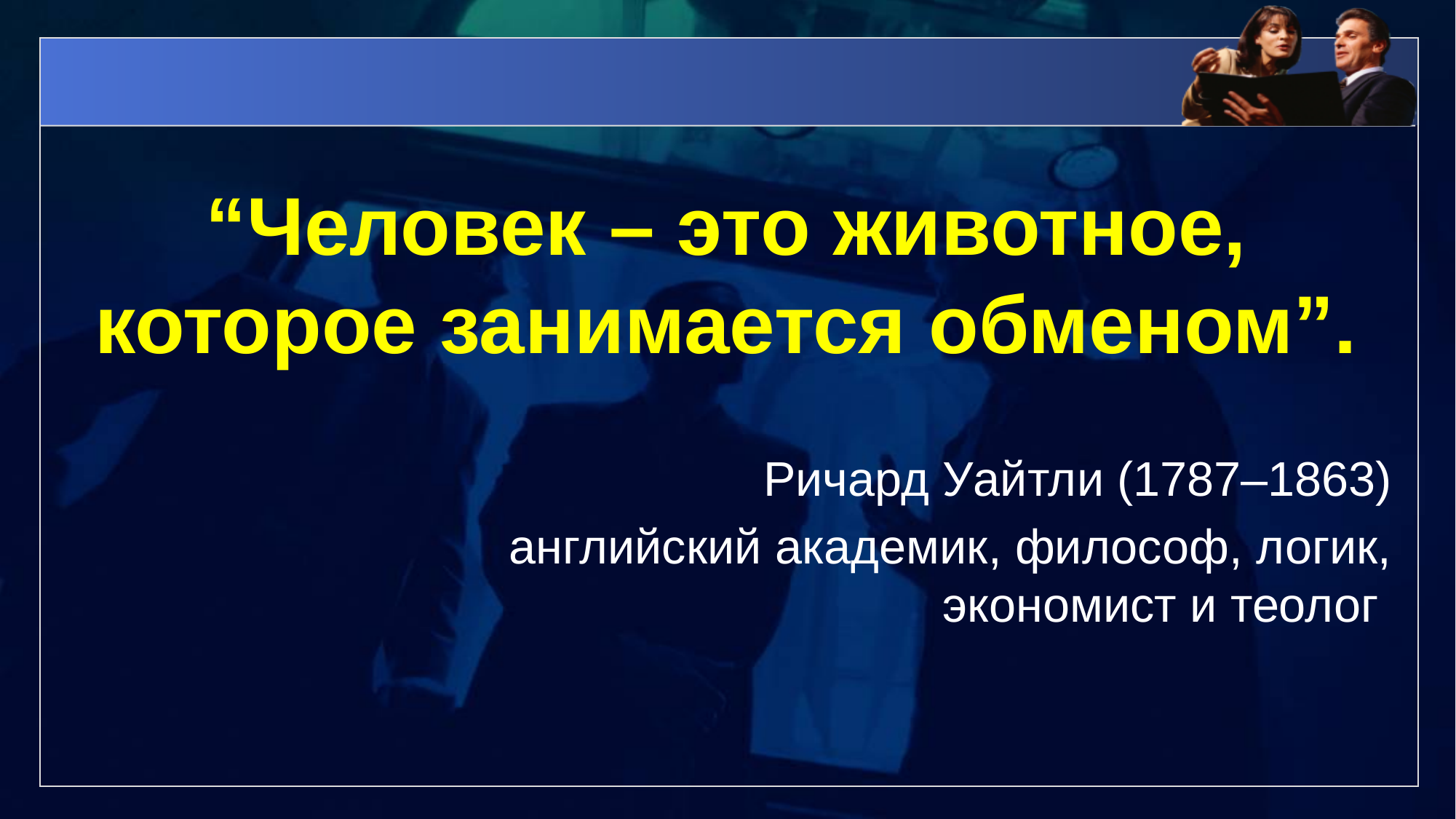

# “Человек – это животное, которое занимается обменом”.
Ричард Уайтли (1787–1863)
английский академик, философ, логик, экономист и теолог